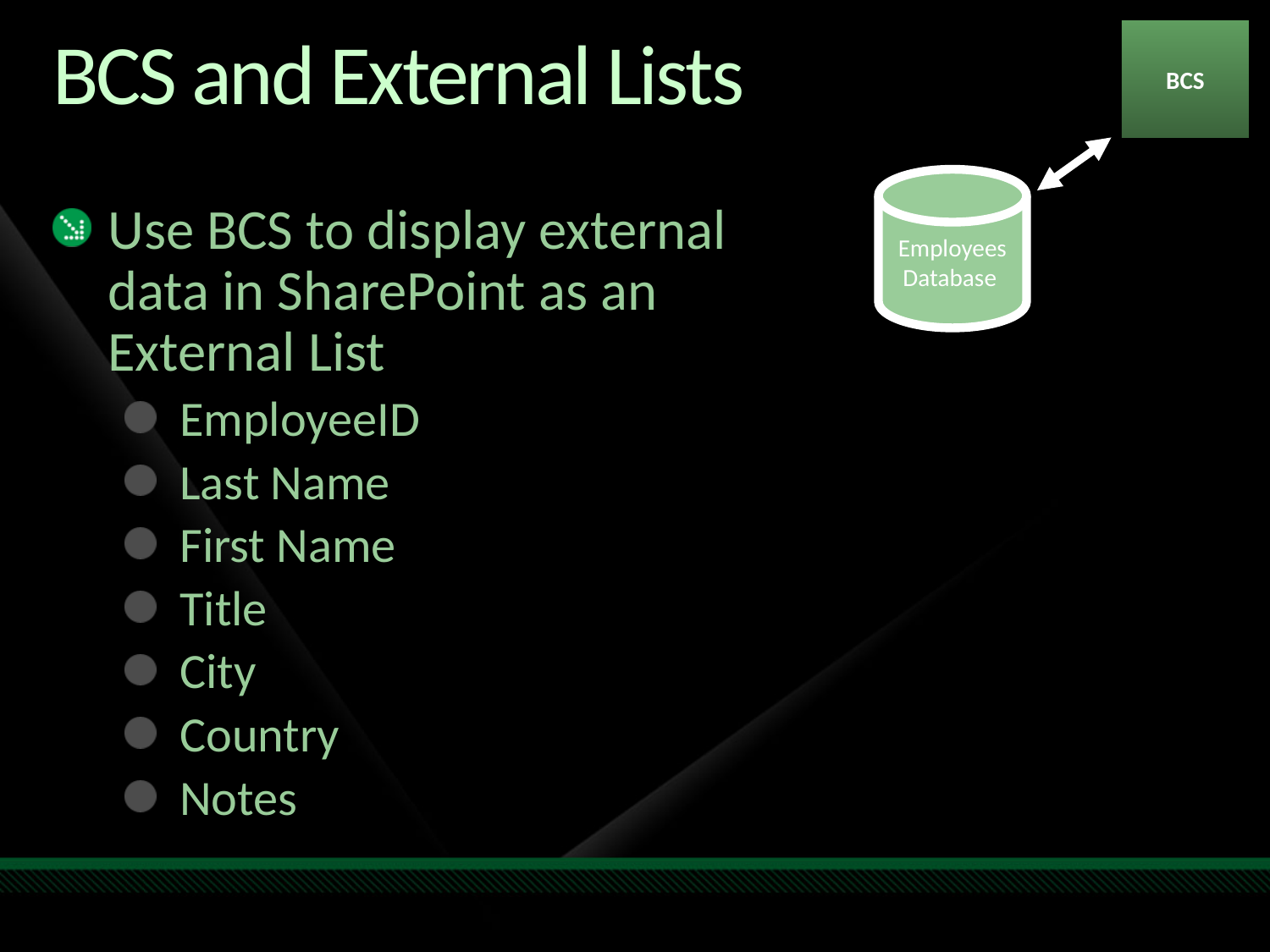

BCS
# BCS and External Lists
Employees
Database
Use BCS to display external
data in SharePoint as an
External List
EmployeeID
Last Name
First Name
Title
City
Country
Notes